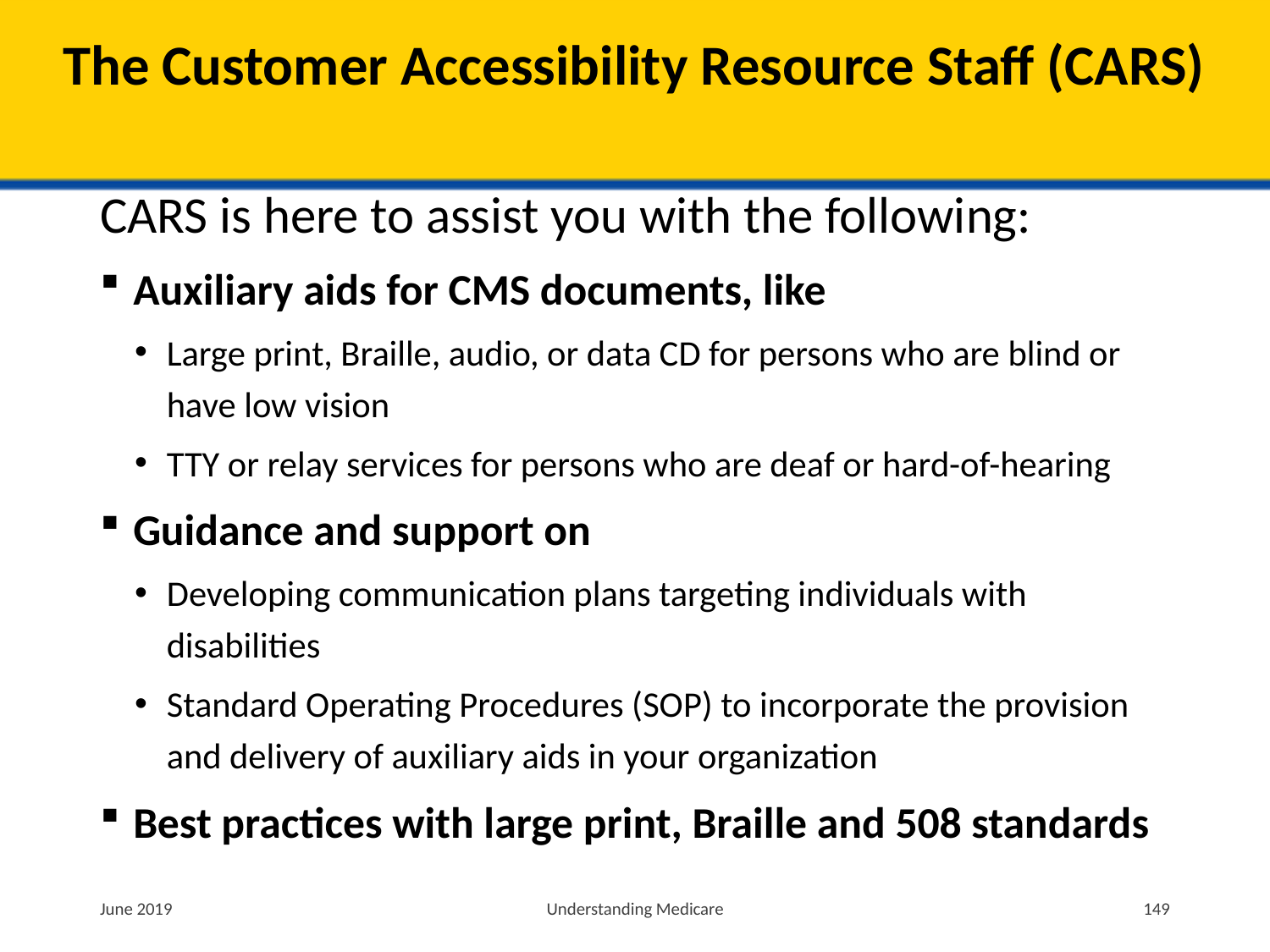

# The Customer Accessibility Resource Staff (CARS)
CARS is here to assist you with the following:
Auxiliary aids for CMS documents, like
Large print, Braille, audio, or data CD for persons who are blind or have low vision
TTY or relay services for persons who are deaf or hard-of-hearing
Guidance and support on
Developing communication plans targeting individuals with disabilities
Standard Operating Procedures (SOP) to incorporate the provision and delivery of auxiliary aids in your organization
Best practices with large print, Braille and 508 standards
June 2019
Understanding Medicare
149